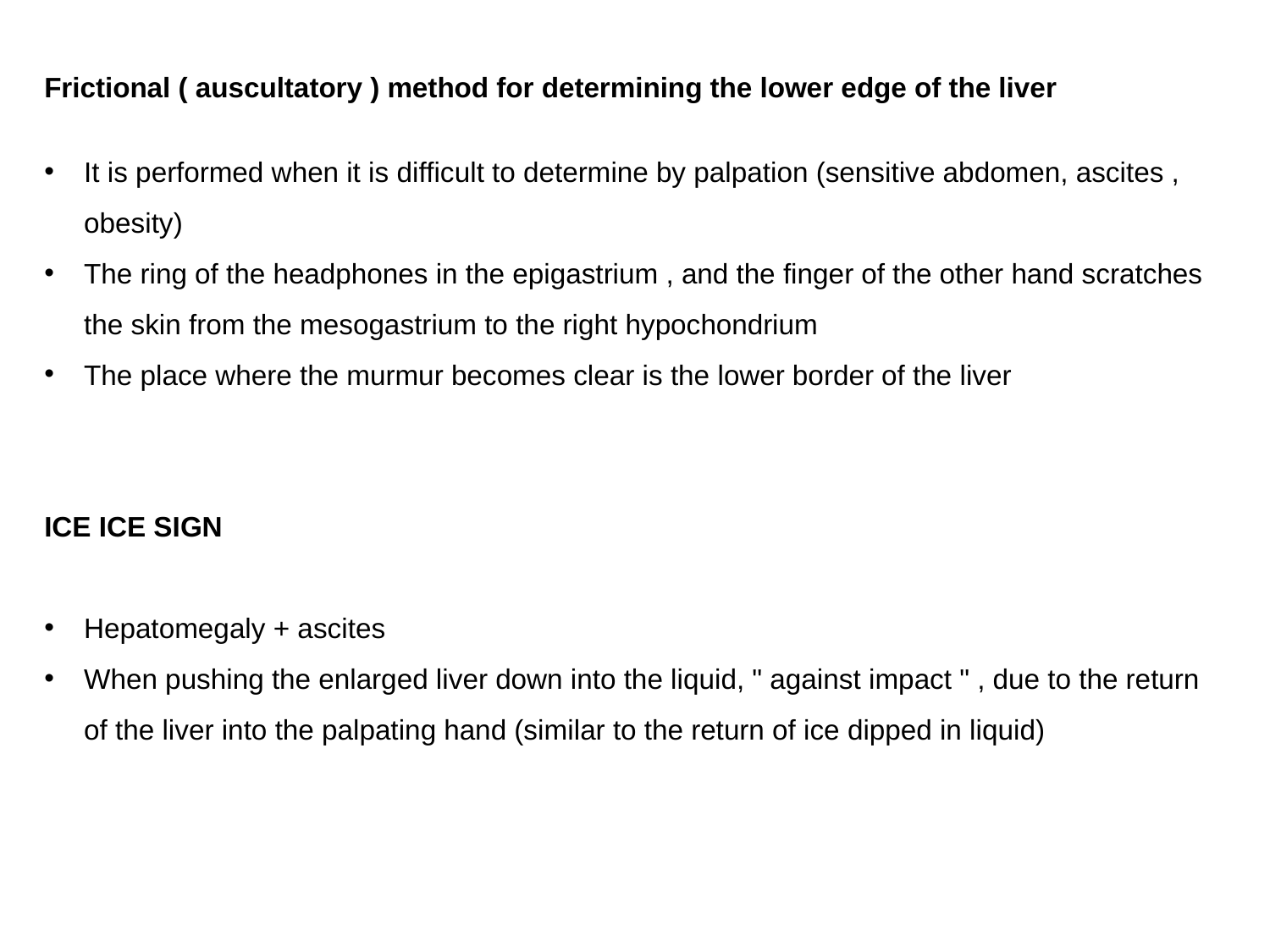

Frictional ( auscultatory ) method for determining the lower edge of the liver

It is performed when it is difficult to determine by palpation (sensitive abdomen, ascites , obesity)
The ring of the headphones in the epigastrium , and the finger of the other hand scratches the skin from the mesogastrium to the right hypochondrium
The place where the murmur becomes clear is the lower border of the liver

ICE ICE SIGN

Hepatomegaly + ascites
When pushing the enlarged liver down into the liquid, " against impact " , due to the return of the liver into the palpating hand (similar to the return of ice dipped in liquid)